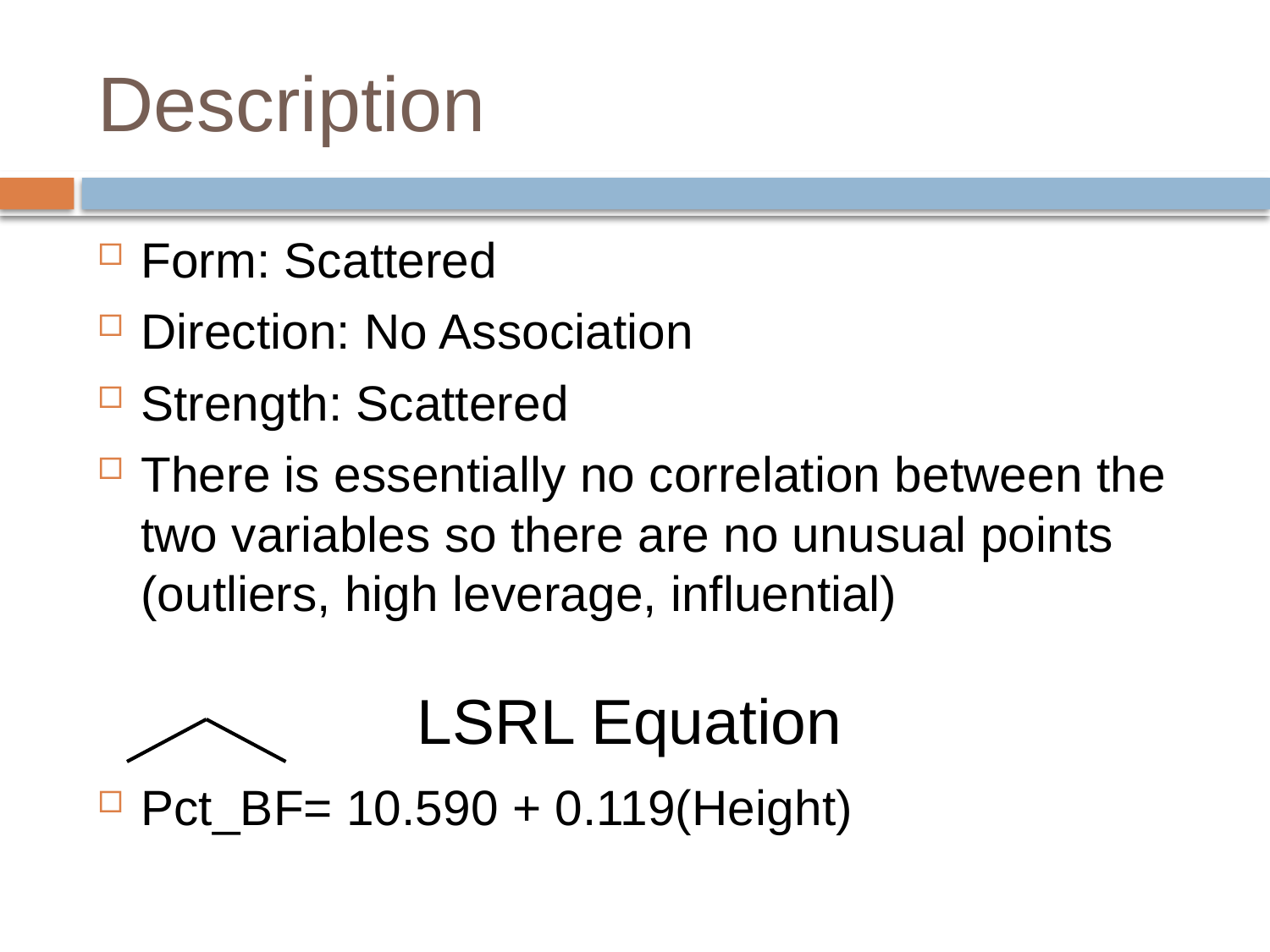

# Description
Form: Scattered
Direction: No Association
Strength: Scattered
There is essentially no correlation between the two variables so there are no unusual points (outliers, high leverage, influential)

Pct_BF= 10.590 + 0.119(Height)

LSRL Equation